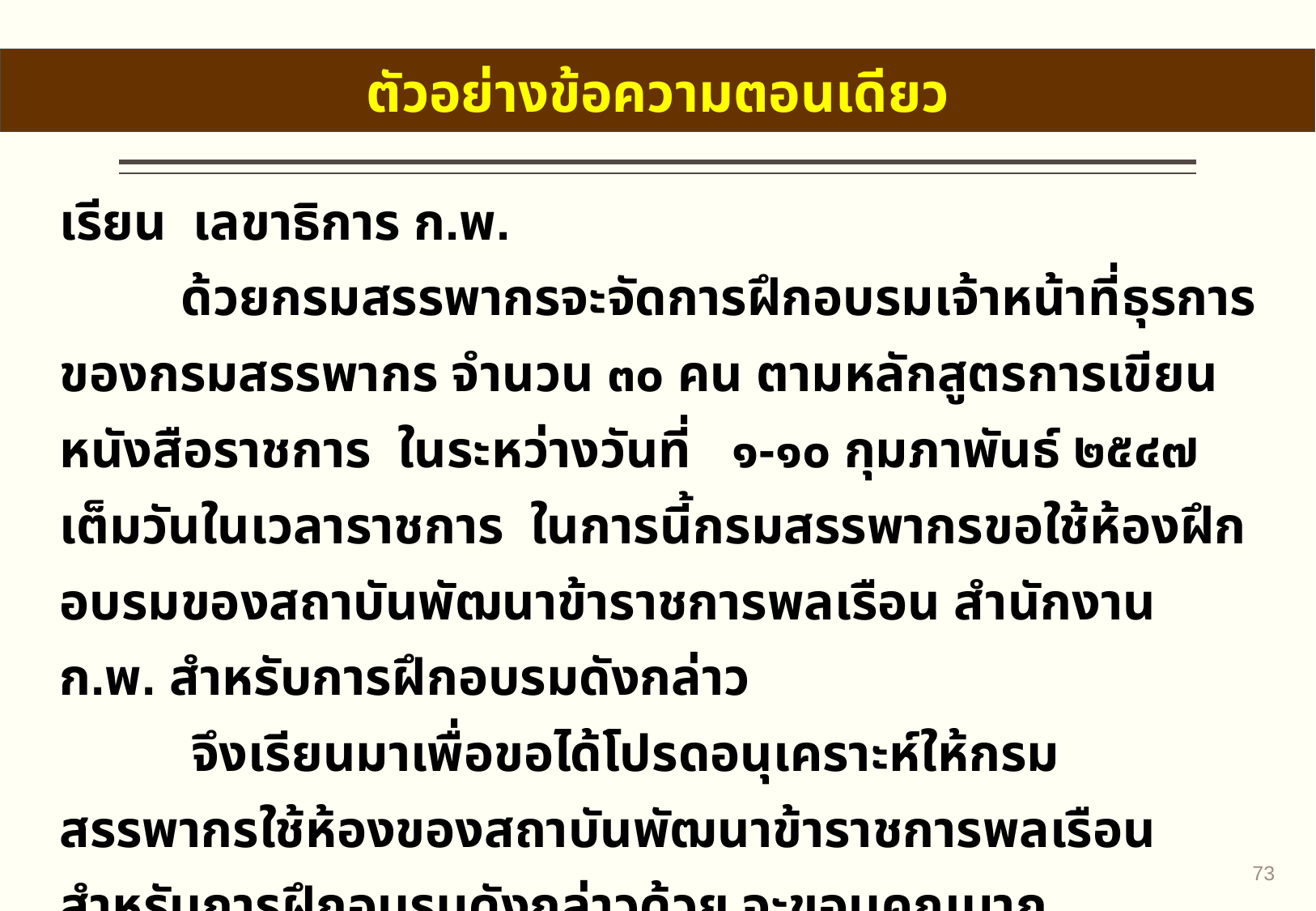

ตัวอย่างข้อความตอนเดียว
เรียน  เลขาธิการ ก.พ.
	ด้วยกรมสรรพากรจะจัดการฝึกอบรมเจ้าหน้าที่ธุรการของกรมสรรพากร จำนวน ๓๐ คน ตามหลักสูตรการเขียนหนังสือราชการ  ในระหว่างวันที่   ๑-๑๐ กุมภาพันธ์ ๒๕๔๗ เต็มวันในเวลาราชการ  ในการนี้กรมสรรพากรขอใช้ห้องฝึกอบรมของสถาบันพัฒนาข้าราชการพลเรือน สำนักงาน ก.พ. สำหรับการฝึกอบรมดังกล่าว
          จึงเรียนมาเพื่อขอได้โปรดอนุเคราะห์ให้กรมสรรพากรใช้ห้องของสถาบันพัฒนาข้าราชการพลเรือน สำหรับการฝึกอบรมดังกล่าวด้วย จะขอบคุณมาก

73